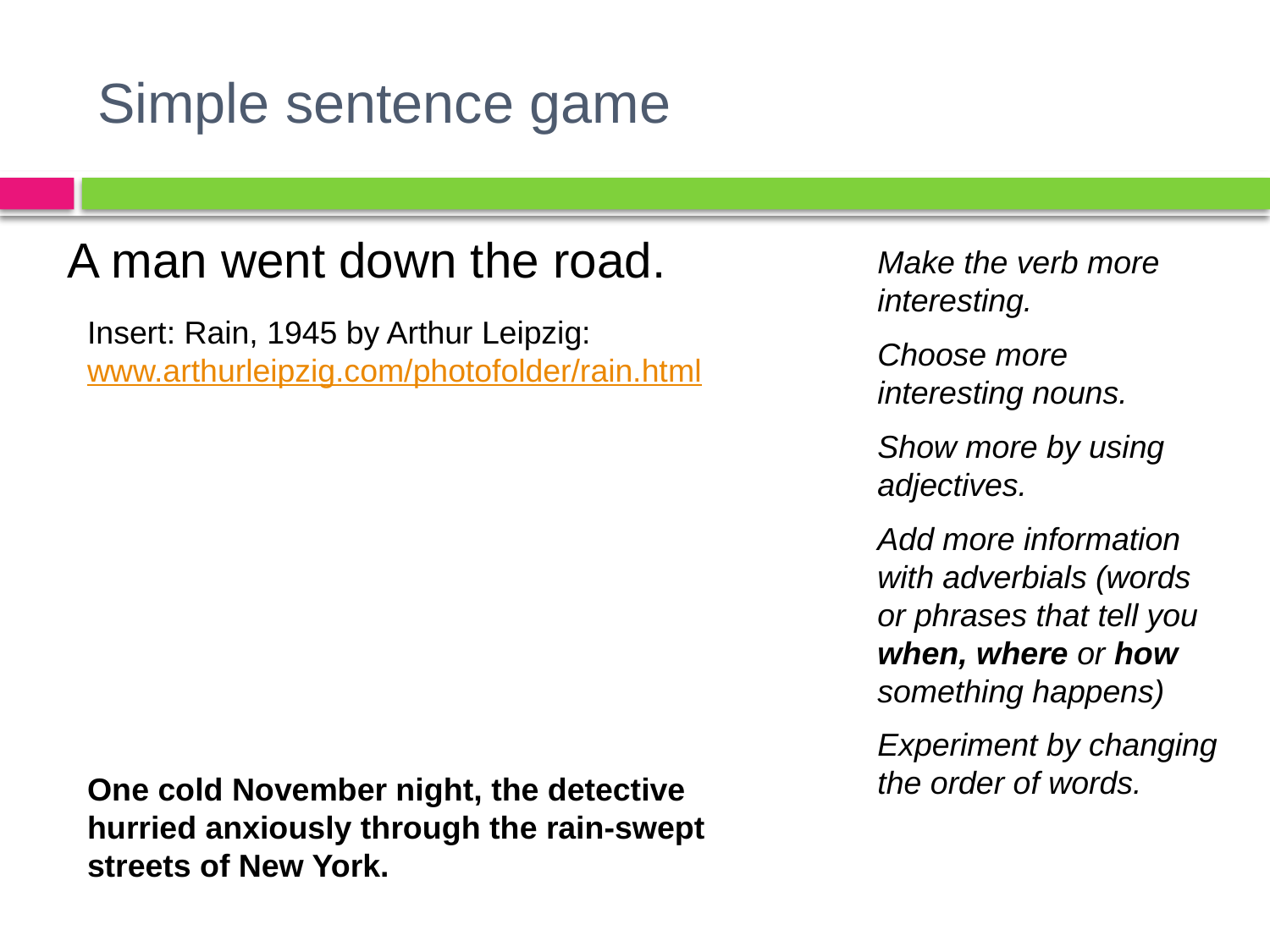

# Simple sentence game
A man went down the road.

Make the verb more interesting.
Choose more interesting nouns.
Show more by using adjectives.
Add more information with adverbials (words or phrases that tell you when, where or how something happens)
Experiment by changing the order of words.

Insert: Rain, 1945 by Arthur Leipzig:
www.arthurleipzig.com/photofolder/rain.html

One cold November night, the detective hurried anxiously through the rain-swept streets of New York.